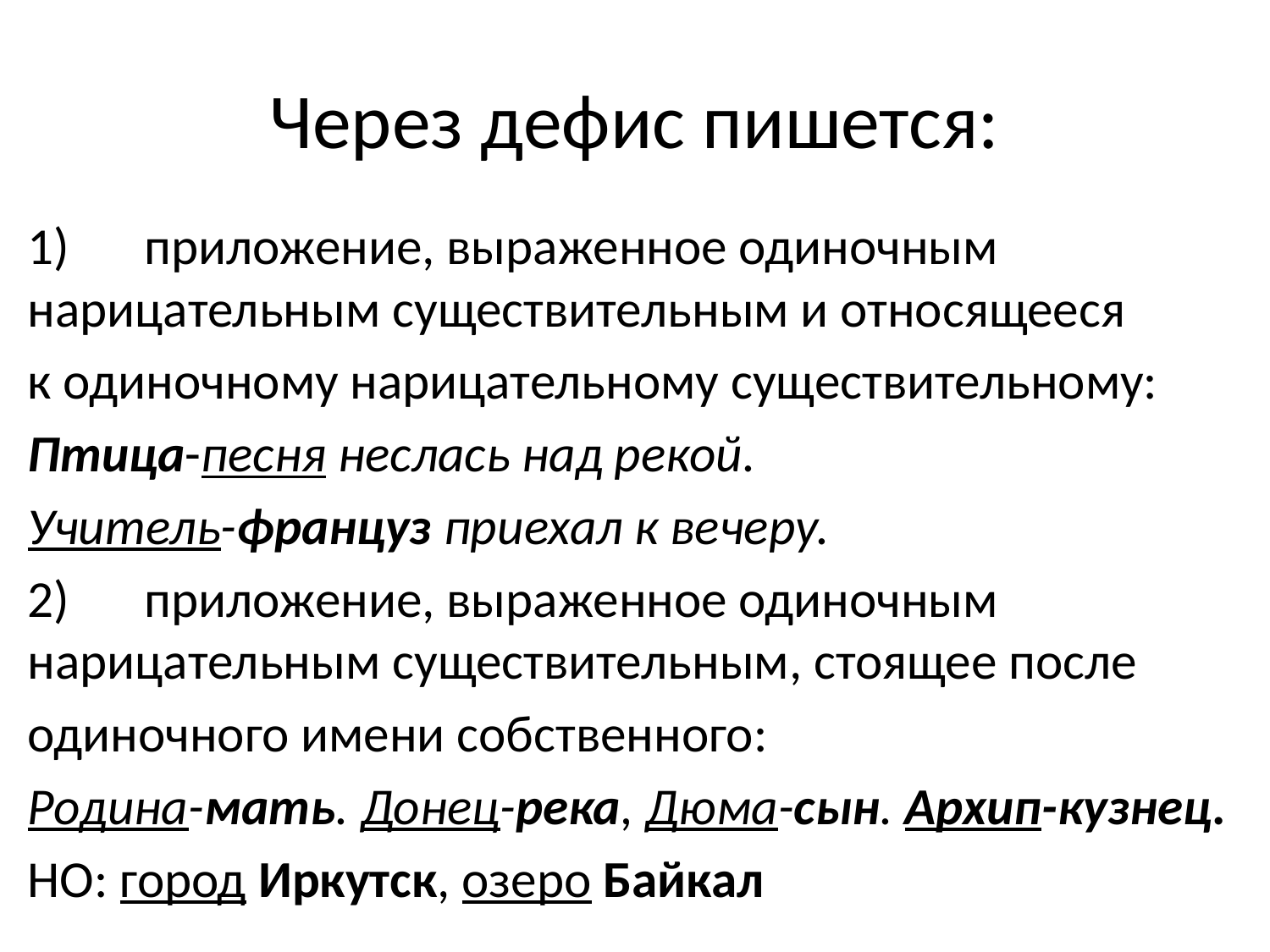

# Через дефис пишется:
1)	приложение, выраженное одиночным нарицательным существительным и относящееся
к одиночному нарицательному существительному:
Птица-песня неслась над рекой.
Учитель-француз приехал к вечеру.
2)	приложение, выраженное одиночным нарицательным существительным, стоящее после
одиночного имени собственного:
Родина-мать. Донец-река, Дюма-сын. Архип-кузнец.
НО: город Иркутск, озеро Байкал